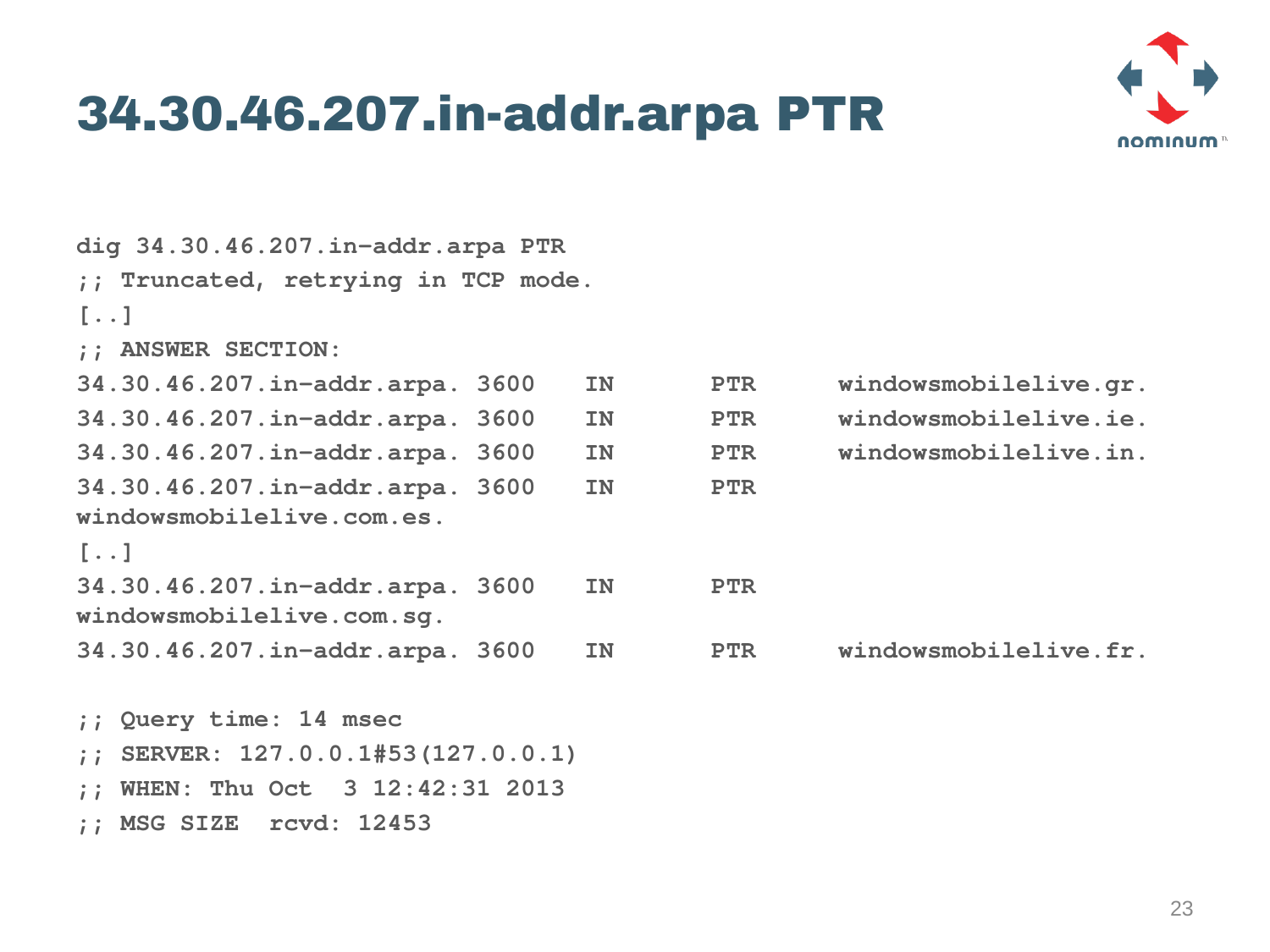

# 34.30.46.207.in-addr.arpa PTR
dig 34.30.46.207.in-addr.arpa PTR
;; Truncated, retrying in TCP mode.
[..]
;; ANSWER SECTION:
34.30.46.207.in-addr.arpa. 3600	IN	PTR	windowsmobilelive.gr.
34.30.46.207.in-addr.arpa. 3600	IN	PTR	windowsmobilelive.ie.
34.30.46.207.in-addr.arpa. 3600	IN	PTR	windowsmobilelive.in.
34.30.46.207.in-addr.arpa. 3600	IN	PTR	windowsmobilelive.com.es.
[..]
34.30.46.207.in-addr.arpa. 3600	IN	PTR	windowsmobilelive.com.sg.
34.30.46.207.in-addr.arpa. 3600	IN	PTR	windowsmobilelive.fr.

;; Query time: 14 msec
;; SERVER: 127.0.0.1#53(127.0.0.1)
;; WHEN: Thu Oct  3 12:42:31 2013
;; MSG SIZE  rcvd: 12453
23